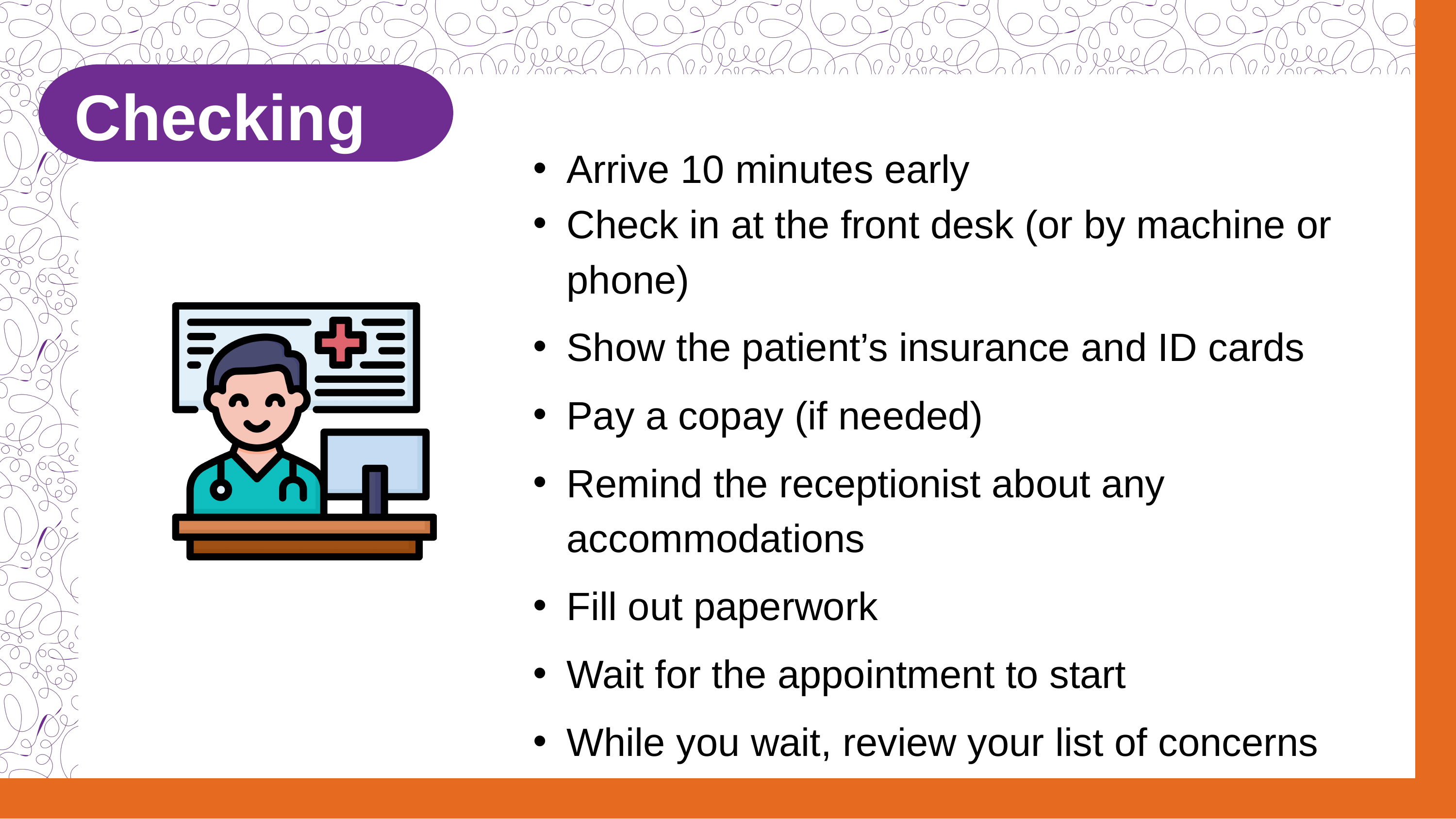

Checking In

Arrive 10 minutes early
Check in at the front desk (or by machine or phone)

Show the patient’s insurance and ID cards

Pay a copay (if needed)

Remind the receptionist about any accommodations

Fill out paperwork

Wait for the appointment to start

While you wait, review your list of concerns